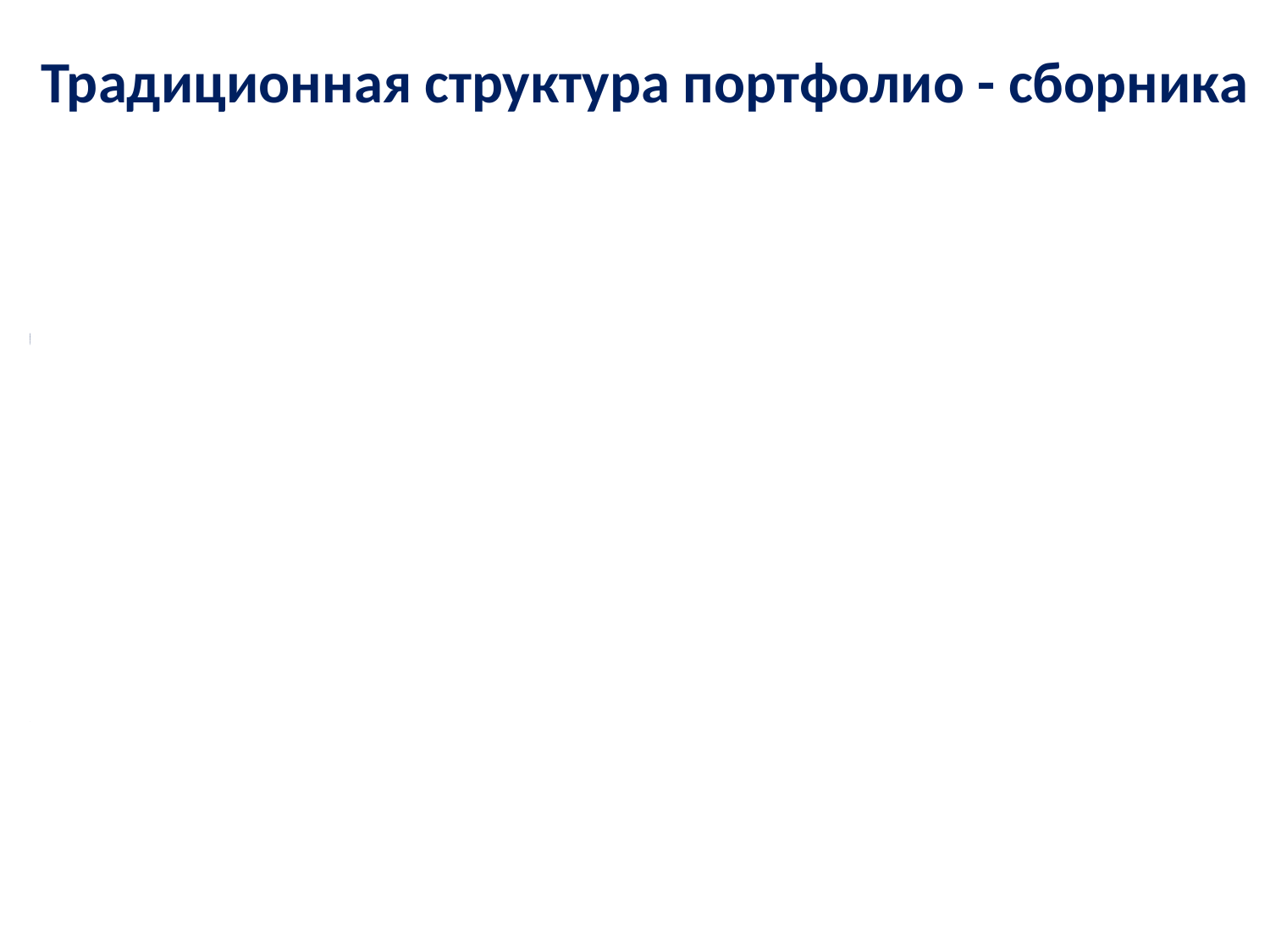

# Традиционная структура портфолио - сборника
Тексты